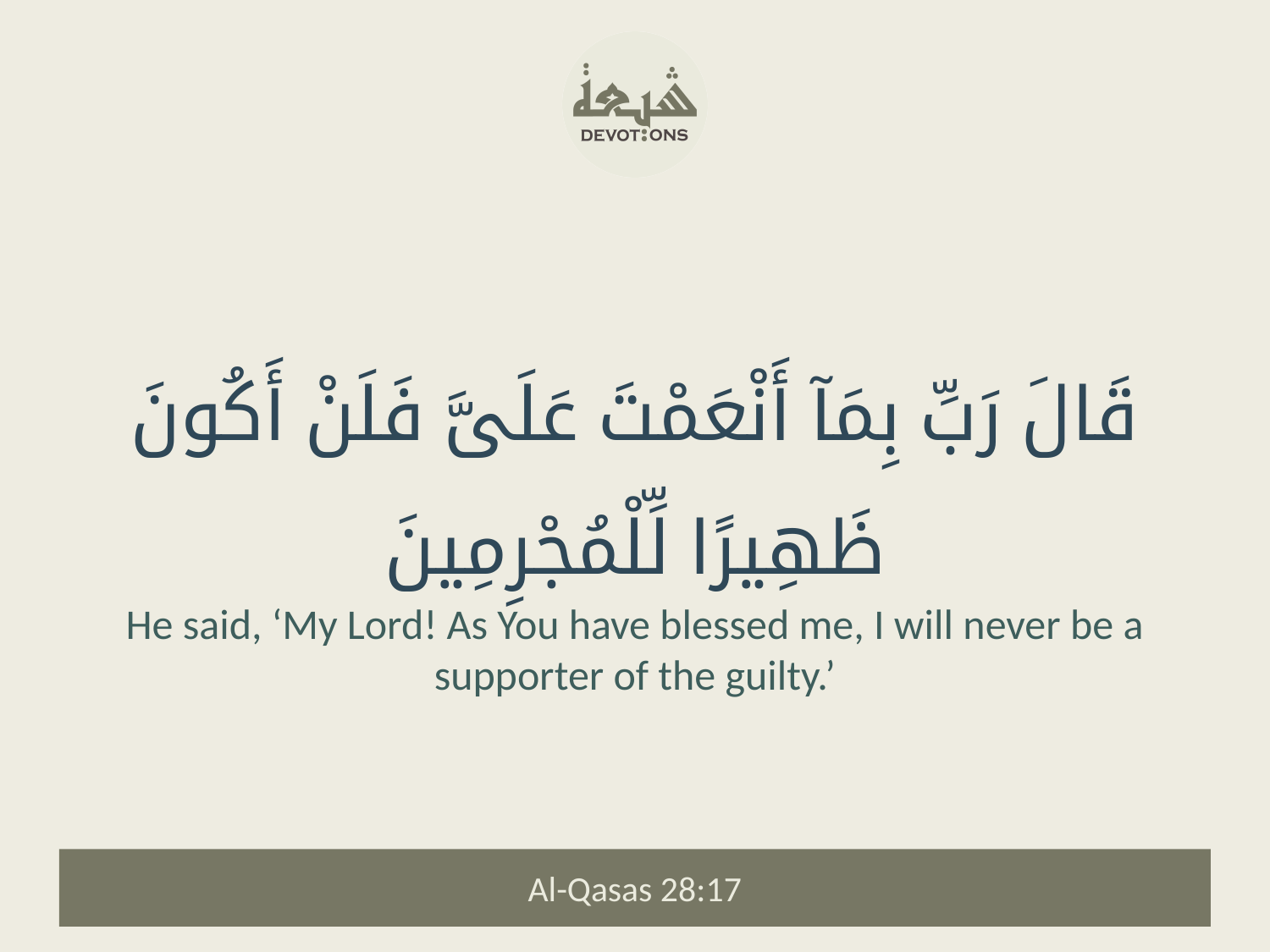

قَالَ رَبِّ بِمَآ أَنْعَمْتَ عَلَىَّ فَلَنْ أَكُونَ ظَهِيرًا لِّلْمُجْرِمِينَ
He said, ‘My Lord! As You have blessed me, I will never be a supporter of the guilty.’
Al-Qasas 28:17